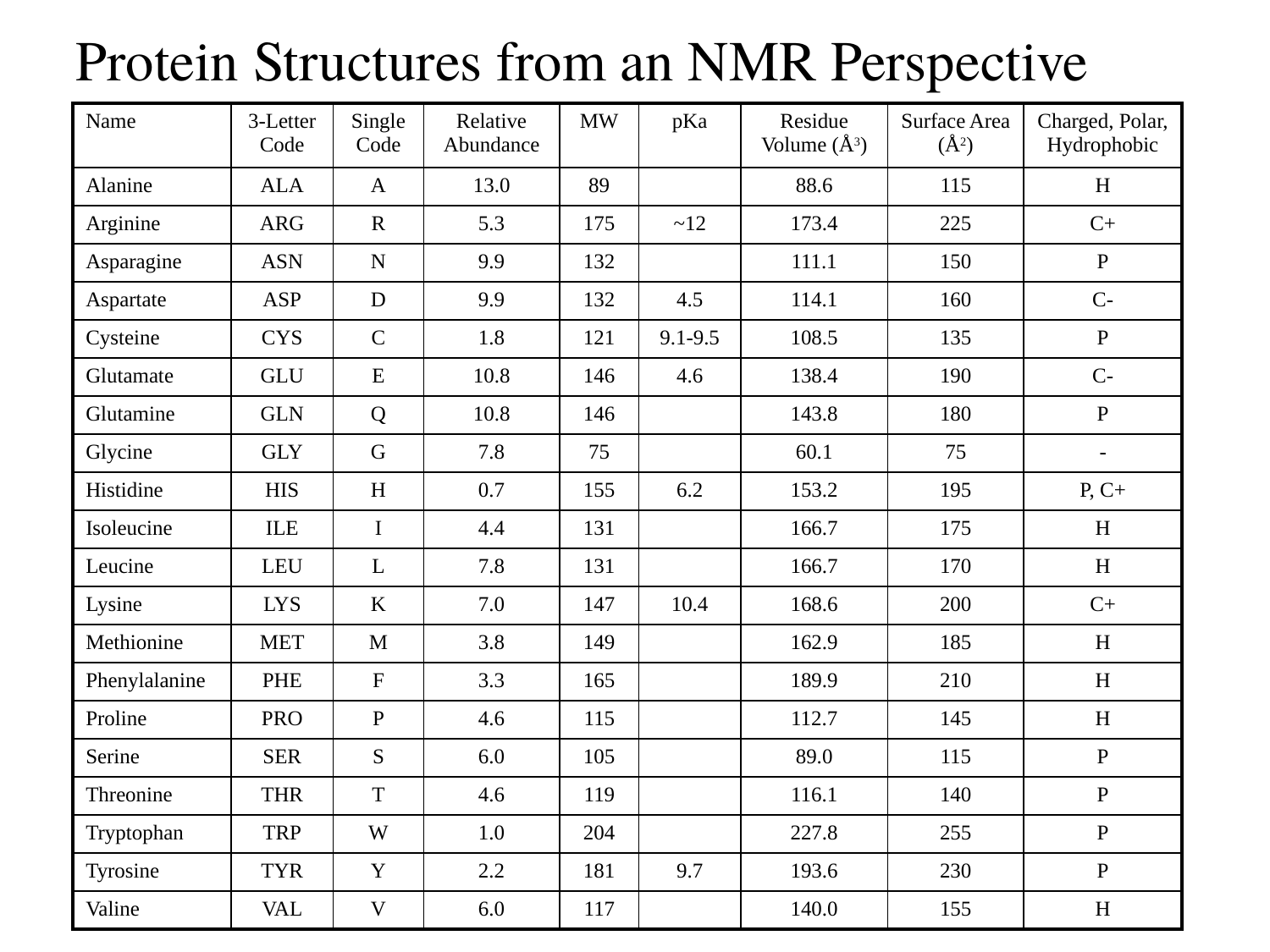

Protein Structures from an NMR Perspective
| Name | 3-Letter Code | Single Code | Relative Abundance | MW | pKa | Residue Volume (Å3) | Surface Area (Å2) | Charged, Polar, Hydrophobic |
| --- | --- | --- | --- | --- | --- | --- | --- | --- |
| Alanine | ALA | A | 13.0 | 89 |  | 88.6 | 115 | H |
| Arginine | ARG | R | 5.3 | 175 | ~12 | 173.4 | 225 | C+ |
| Asparagine | ASN | N | 9.9 | 132 |  | 111.1 | 150 | P |
| Aspartate | ASP | D | 9.9 | 132 | 4.5 | 114.1 | 160 | C- |
| Cysteine | CYS | C | 1.8 | 121 | 9.1-9.5 | 108.5 | 135 | P |
| Glutamate | GLU | E | 10.8 | 146 | 4.6 | 138.4 | 190 | C- |
| Glutamine | GLN | Q | 10.8 | 146 |  | 143.8 | 180 | P |
| Glycine | GLY | G | 7.8 | 75 |  | 60.1 | 75 | - |
| Histidine | HIS | H | 0.7 | 155 | 6.2 | 153.2 | 195 | P, C+ |
| Isoleucine | ILE | I | 4.4 | 131 |  | 166.7 | 175 | H |
| Leucine | LEU | L | 7.8 | 131 |  | 166.7 | 170 | H |
| Lysine | LYS | K | 7.0 | 147 | 10.4 | 168.6 | 200 | C+ |
| Methionine | MET | M | 3.8 | 149 |  | 162.9 | 185 | H |
| Phenylalanine | PHE | F | 3.3 | 165 |  | 189.9 | 210 | H |
| Proline | PRO | P | 4.6 | 115 |  | 112.7 | 145 | H |
| Serine | SER | S | 6.0 | 105 |  | 89.0 | 115 | P |
| Threonine | THR | T | 4.6 | 119 |  | 116.1 | 140 | P |
| Tryptophan | TRP | W | 1.0 | 204 |  | 227.8 | 255 | P |
| Tyrosine | TYR | Y | 2.2 | 181 | 9.7 | 193.6 | 230 | P |
| Valine | VAL | V | 6.0 | 117 |  | 140.0 | 155 | H |